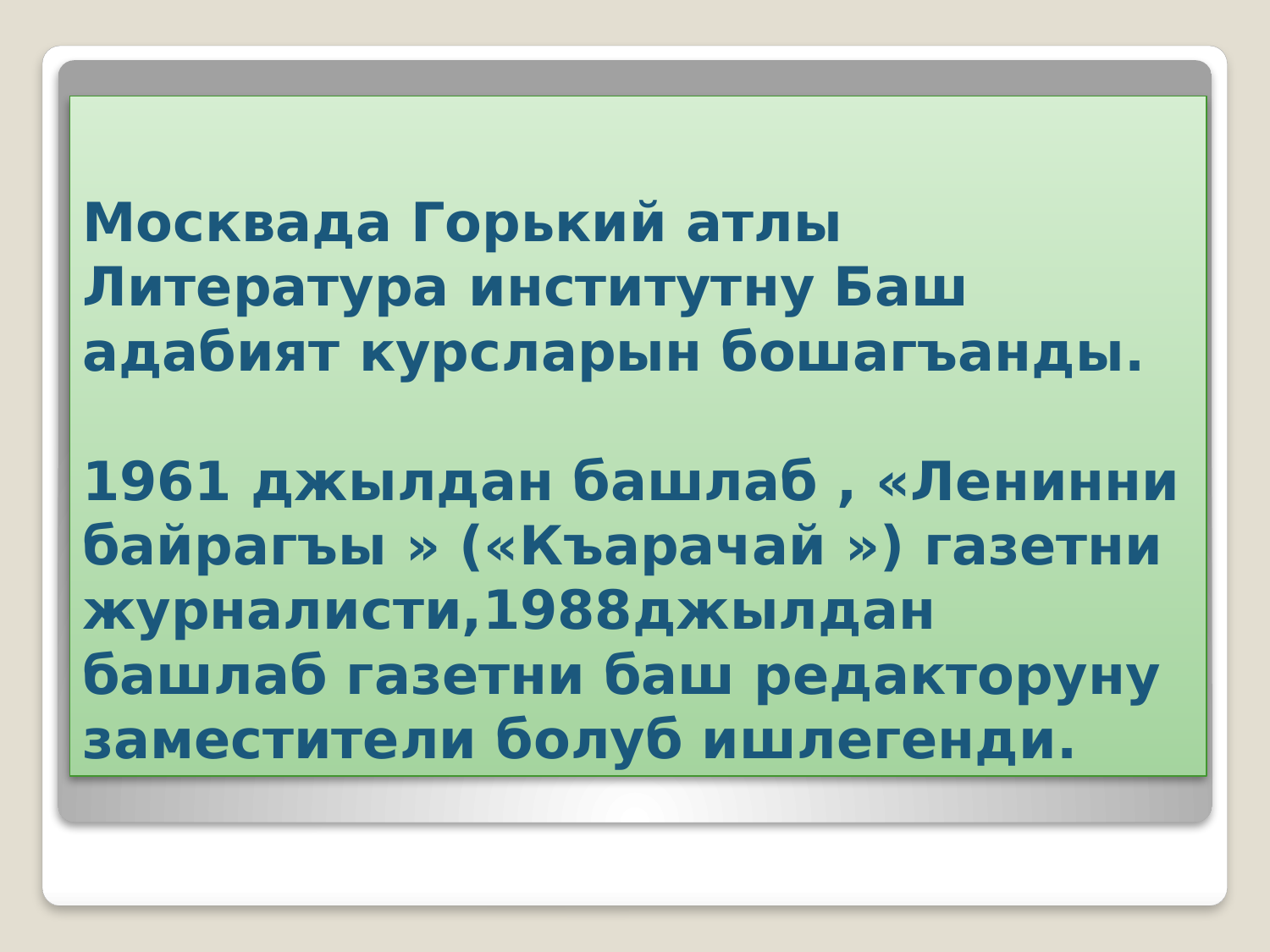

# Москвада Горький атлы Литература институтну Баш адабият курсларын бошагъанды. 1961 джылдан башлаб , «Ленинни байрагъы » («Къарачай ») газетни журналисти,1988джылдан башлаб газетни баш редакторуну заместители болуб ишлегенди.